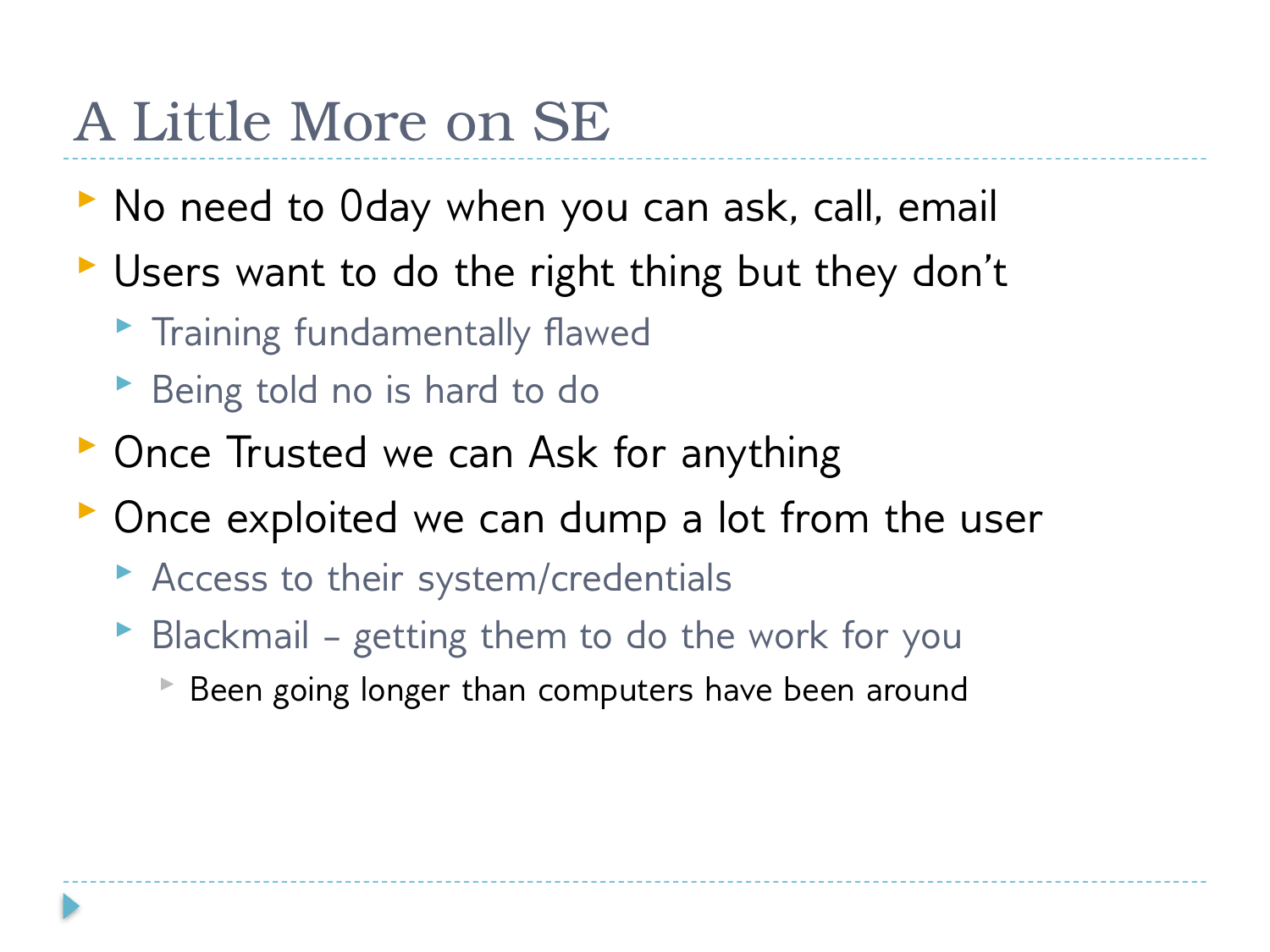

# A Little More on SE
No need to 0day when you can ask, call, email
Users want to do the right thing but they don’t
Training fundamentally flawed
Being told no is hard to do
Once Trusted we can Ask for anything
Once exploited we can dump a lot from the user
Access to their system/credentials
Blackmail – getting them to do the work for you
Been going longer than computers have been around